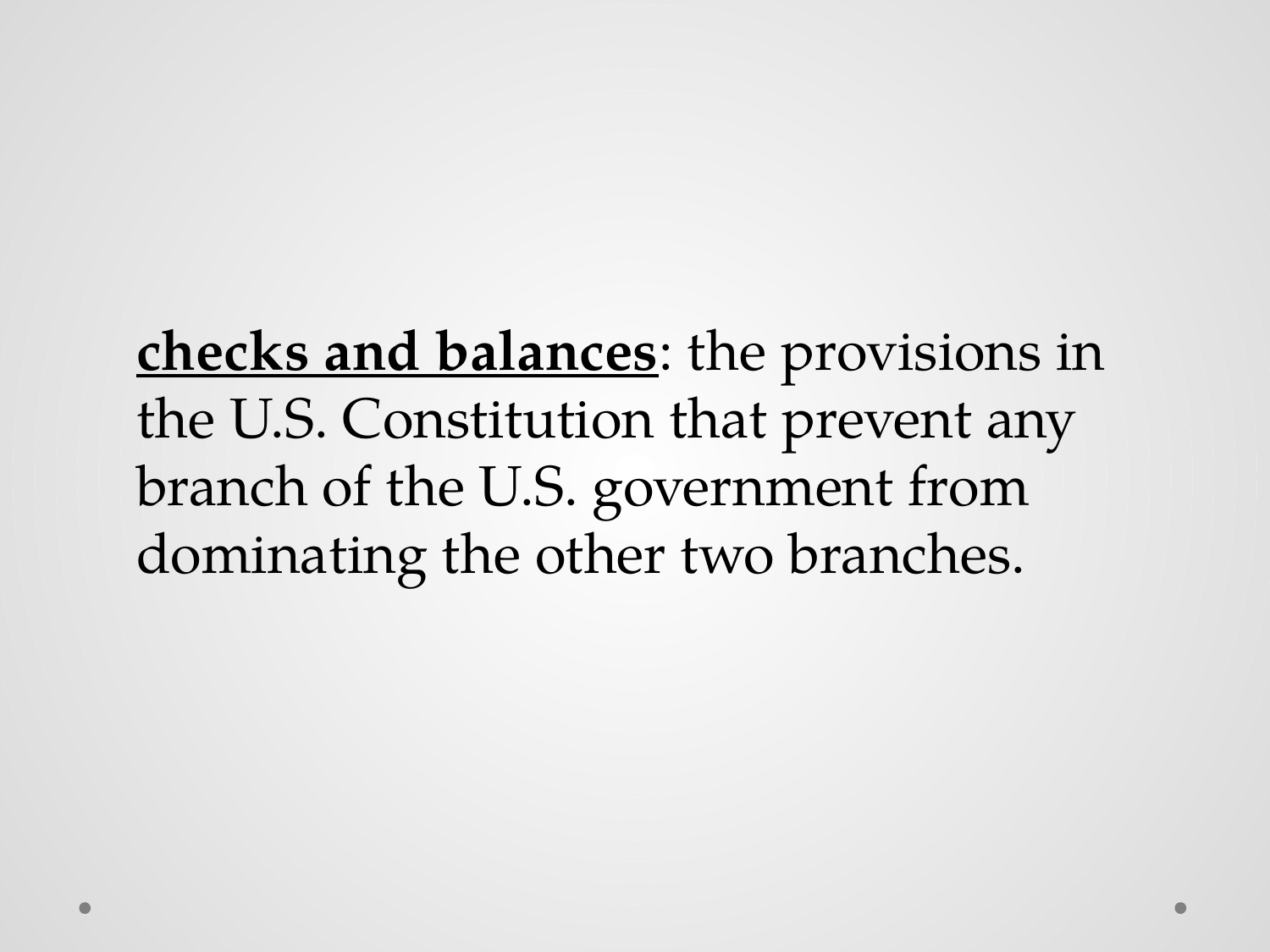

checks and balances: the provisions in the U.S. Constitution that prevent any branch of the U.S. government from dominating the other two branches.